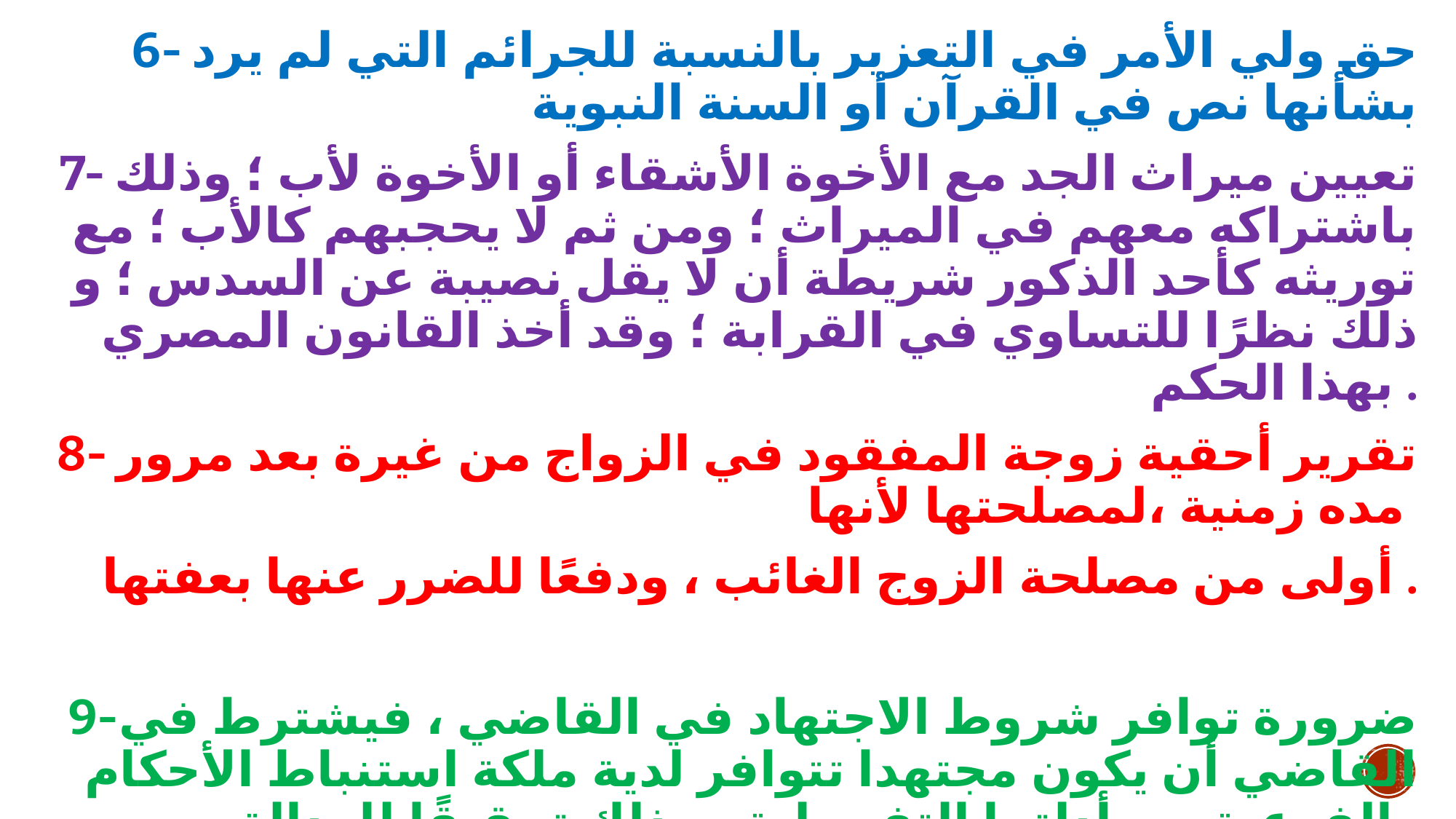

6- حق ولي الأمر في التعزير بالنسبة للجرائم التي لم يرد بشأنها نص في القرآن أو السنة النبوية
7- تعيين ميراث الجد مع الأخوة الأشقاء أو الأخوة لأب ؛ وذلك باشتراكه معهم في الميراث ؛ ومن ثم لا يحجبهم كالأب ؛ مع توريثه كأحد الذكور شريطة أن لا يقل نصيبة عن السدس ؛ و ذلك نظرًا للتساوي في القرابة ؛ وقد أخذ القانون المصري بهذا الحكم .
8- تقرير أحقية زوجة المفقود في الزواج من غيرة بعد مرور مده زمنية ،لمصلحتها لأنها
أولى من مصلحة الزوج الغائب ، ودفعًا للضرر عنها بعفتها .

9-ضرورة توافر شروط الاجتهاد في القاضي ، فيشترط في القاضي أن يكون مجتهدا تتوافر لدية ملكة استنباط الأحكام الفرعية من أدلتها التفصيلية ، وذلك تحقيقًا للعدالة .
10-إلزام القضاة  في الأقطار والأمصار بضرورة إتباع القياس في حال عدم وجود نص يحكم النزاع المطروح أمامه .